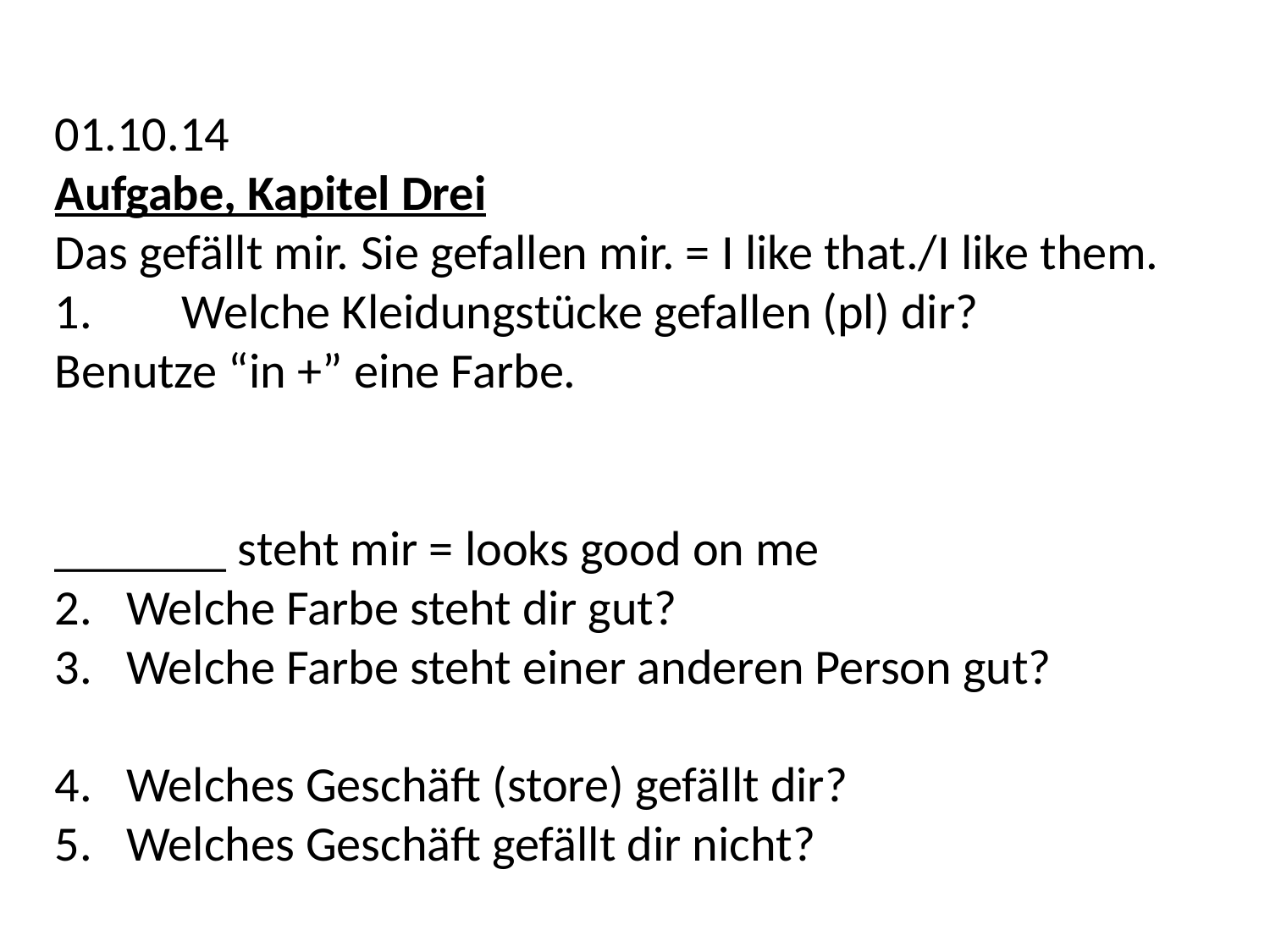

01.10.14
Aufgabe, Kapitel Drei
Das gefällt mir. Sie gefallen mir. = I like that./I like them.
1.	Welche Kleidungstücke gefallen (pl) dir?
Benutze “in +” eine Farbe.

_______ steht mir = looks good on me
Welche Farbe steht dir gut?
Welche Farbe steht einer anderen Person gut?

Welches Geschäft (store) gefällt dir?
Welches Geschäft gefällt dir nicht?